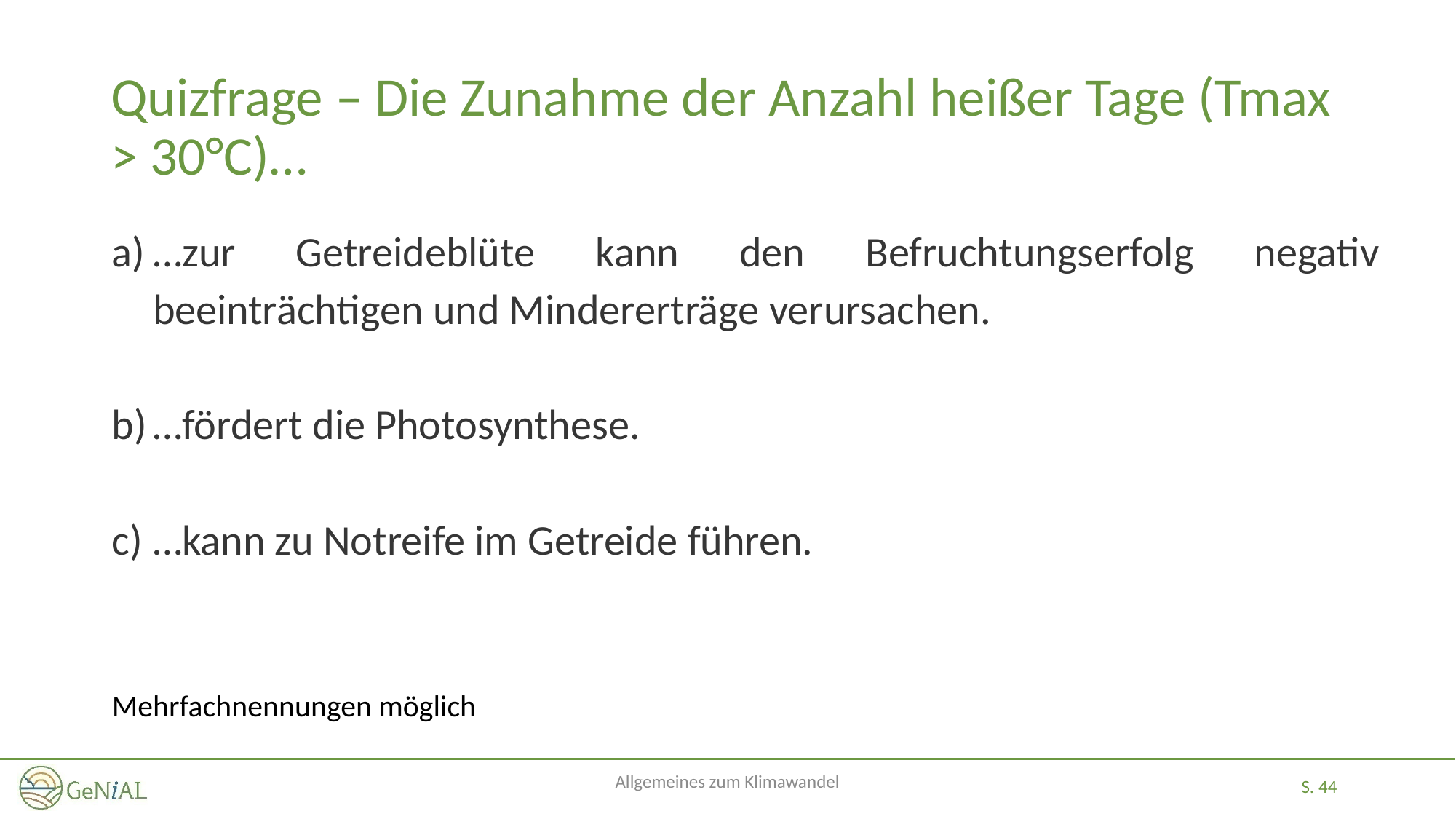

# Quizfrage – Die Zunahme der Anzahl heißer Tage (Tmax > 30°C)…
…zur Getreideblüte kann den Befruchtungserfolg negativ beeinträchtigen und Mindererträge verursachen.

…fördert die Photosynthese.

…kann zu Notreife im Getreide führen.

Mehrfachnennungen möglich
Allgemeines zum Klimawandel